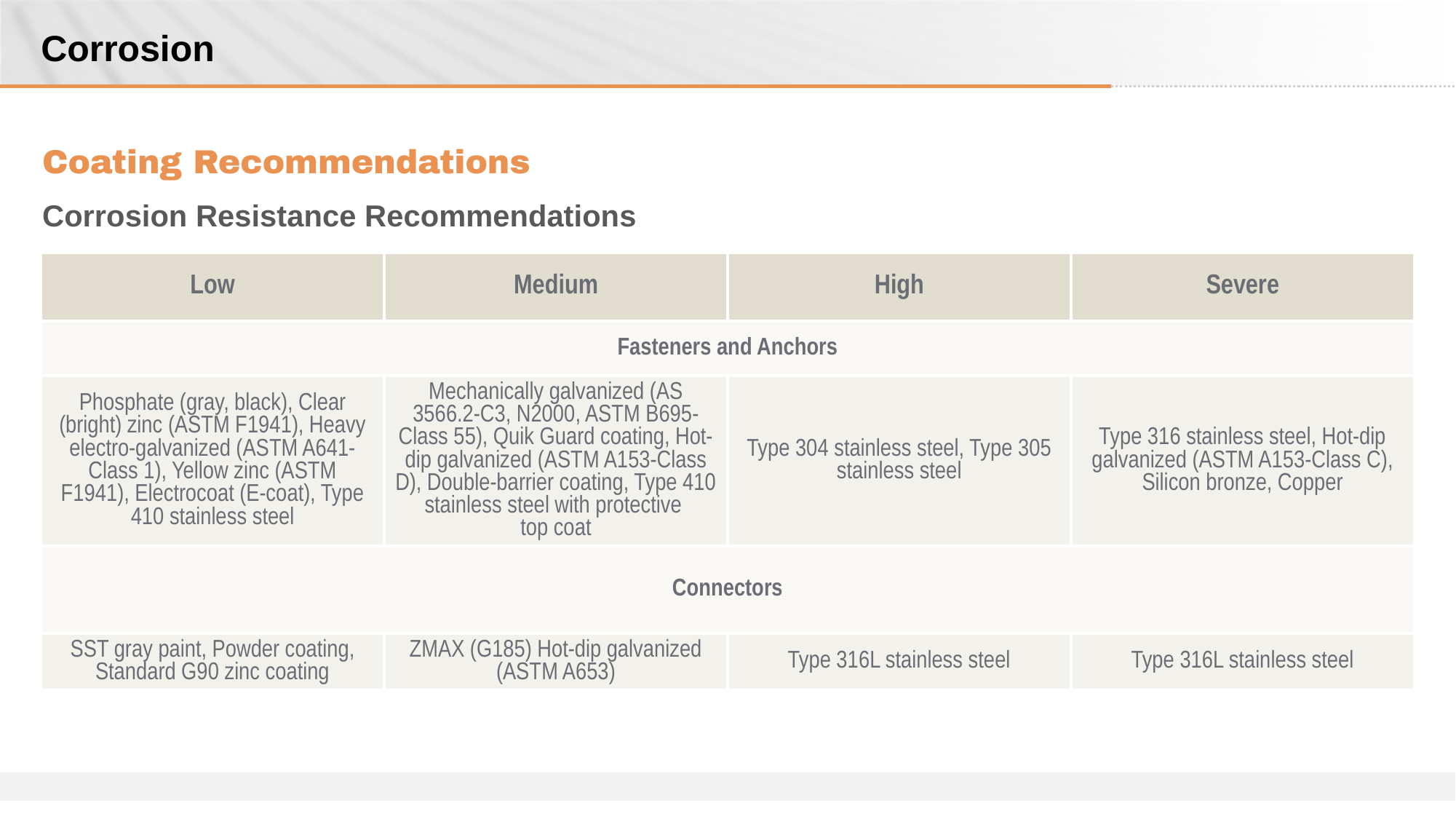

# Corrosion
Coating Recommendations
Corrosion Resistance Recommendations
| Low | Medium | High | Severe |
| --- | --- | --- | --- |
| Fasteners and Anchors |  |  |  |
| Phosphate (gray, black), Clear (bright) zinc (ASTM F1941), Heavy electro-galvanized (ASTM A641-Class 1), Yellow zinc (ASTM F1941), Electrocoat (E-coat), Type 410 stainless steel | Mechanically galvanized (AS 3566.2-C3, N2000, ASTM B695-Class 55), Quik Guard coating, Hot-dip galvanized (ASTM A153-Class D), Double-barrier coating, Type 410 stainless steel with protective top coat | Type 304 stainless steel, Type 305 stainless steel | Type 316 stainless steel, Hot-dip galvanized (ASTM A153-Class C), Silicon bronze, Copper |
| Connectors |  |  |  |
| SST gray paint, Powder coating, Standard G90 zinc coating | ZMAX (G185) Hot-dip galvanized (ASTM A653) | Type 316L stainless steel | Type 316L stainless steel |